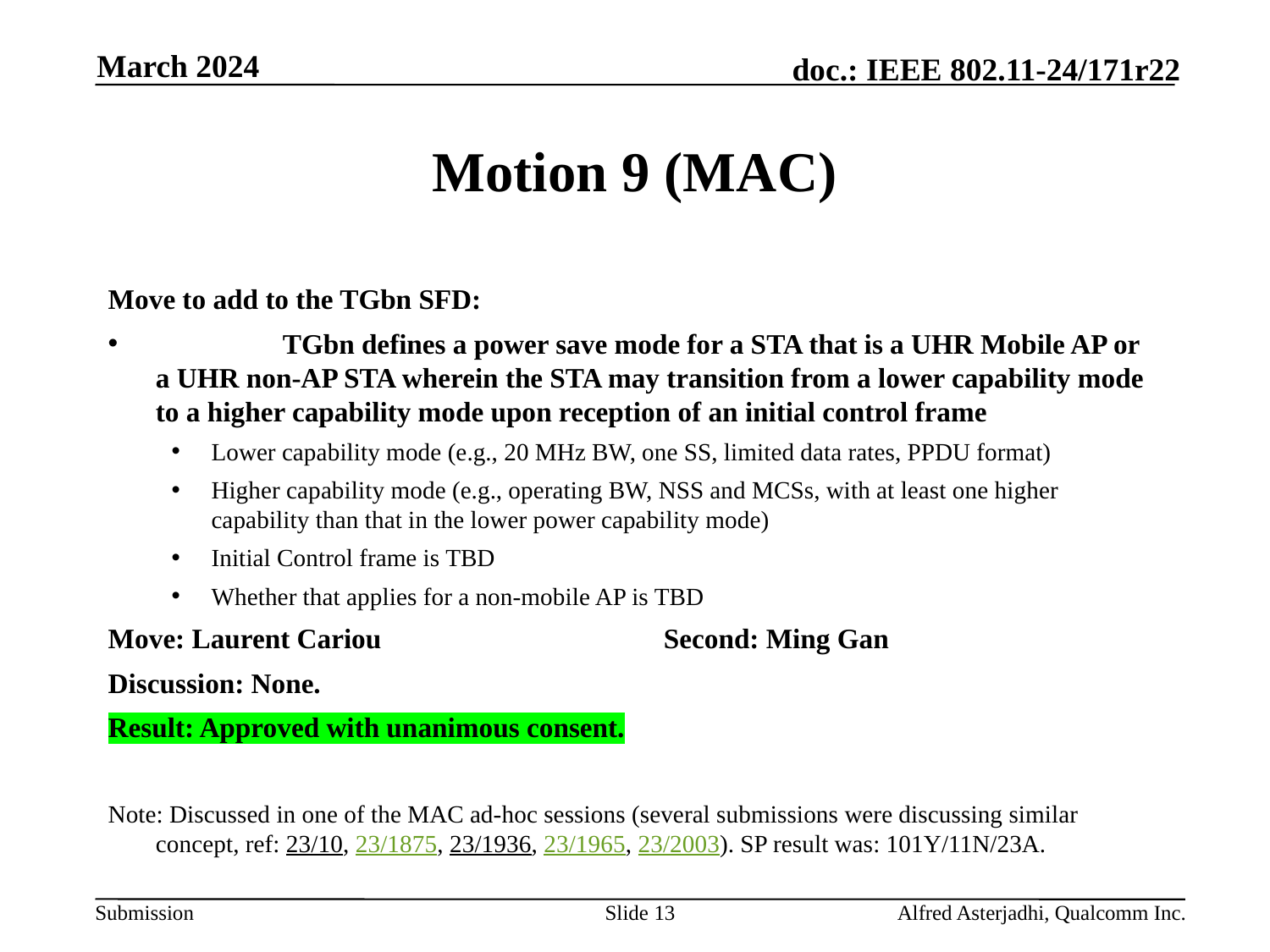

March 2024
# Motion 9 (MAC)
Move to add to the TGbn SFD:
	TGbn defines a power save mode for a STA that is a UHR Mobile AP or a UHR non-AP STA wherein the STA may transition from a lower capability mode to a higher capability mode upon reception of an initial control frame
Lower capability mode (e.g., 20 MHz BW, one SS, limited data rates, PPDU format)
Higher capability mode (e.g., operating BW, NSS and MCSs, with at least one higher capability than that in the lower power capability mode)
Initial Control frame is TBD
Whether that applies for a non-mobile AP is TBD
Move: Laurent Cariou			Second: Ming Gan
Discussion: None.
Result: Approved with unanimous consent.

Note: Discussed in one of the MAC ad-hoc sessions (several submissions were discussing similar concept, ref: 23/10, 23/1875, 23/1936, 23/1965, 23/2003). SP result was: 101Y/11N/23A.

Slide 13
Alfred Asterjadhi, Qualcomm Inc.